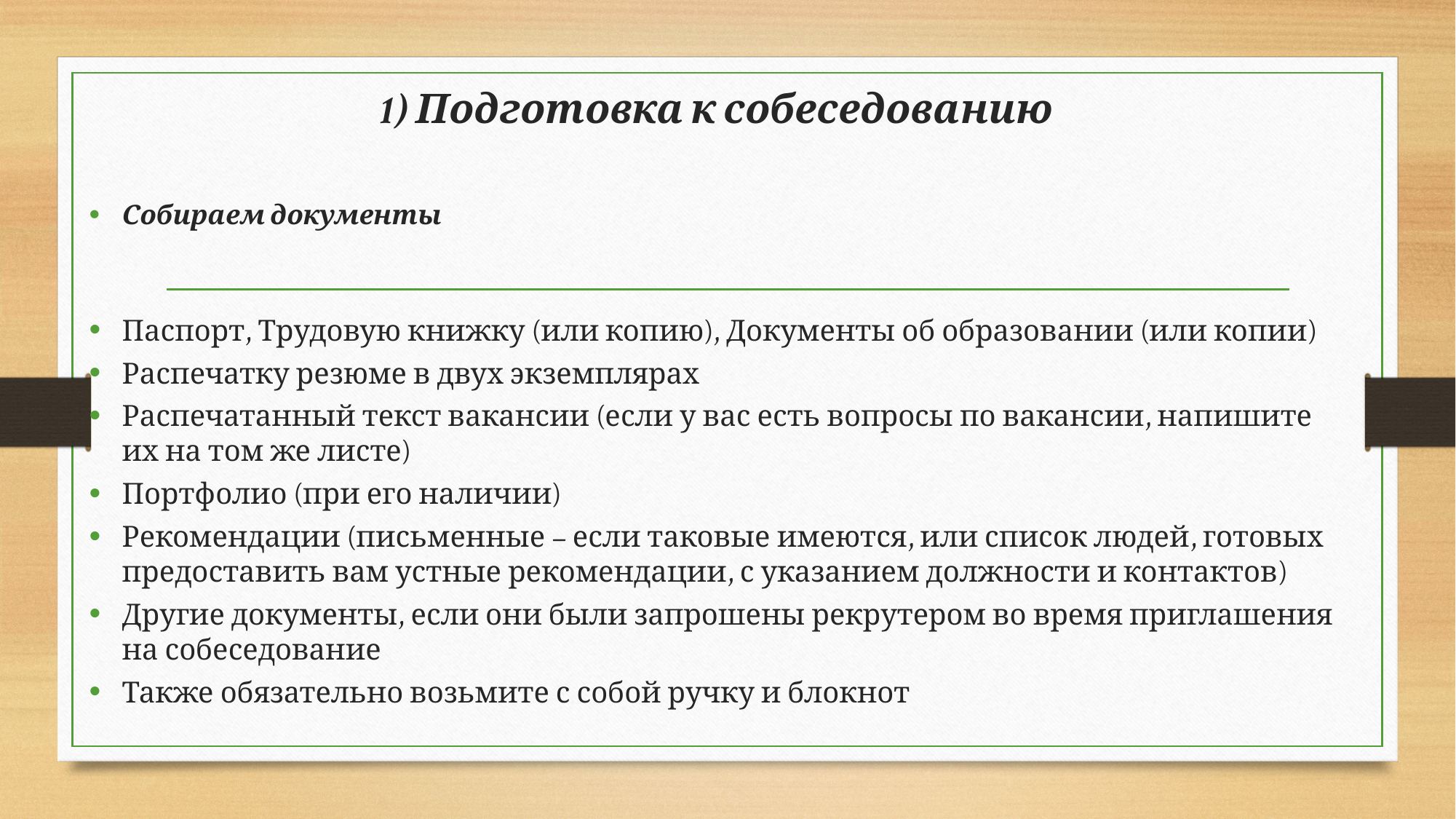

1) Подготовка к собеседованию

Собираем документы

Паспорт, Трудовую книжку (или копию), Документы об образовании (или копии)
Распечатку резюме в двух экземплярах
Распечатанный текст вакансии (если у вас есть вопросы по вакансии, напишите их на том же листе)
Портфолио (при его наличии)
Рекомендации (письменные – если таковые имеются, или список людей, готовых предоставить вам устные рекомендации, с указанием должности и контактов)
Другие документы, если они были запрошены рекрутером во время приглашения на собеседование
Также обязательно возьмите с собой ручку и блокнот